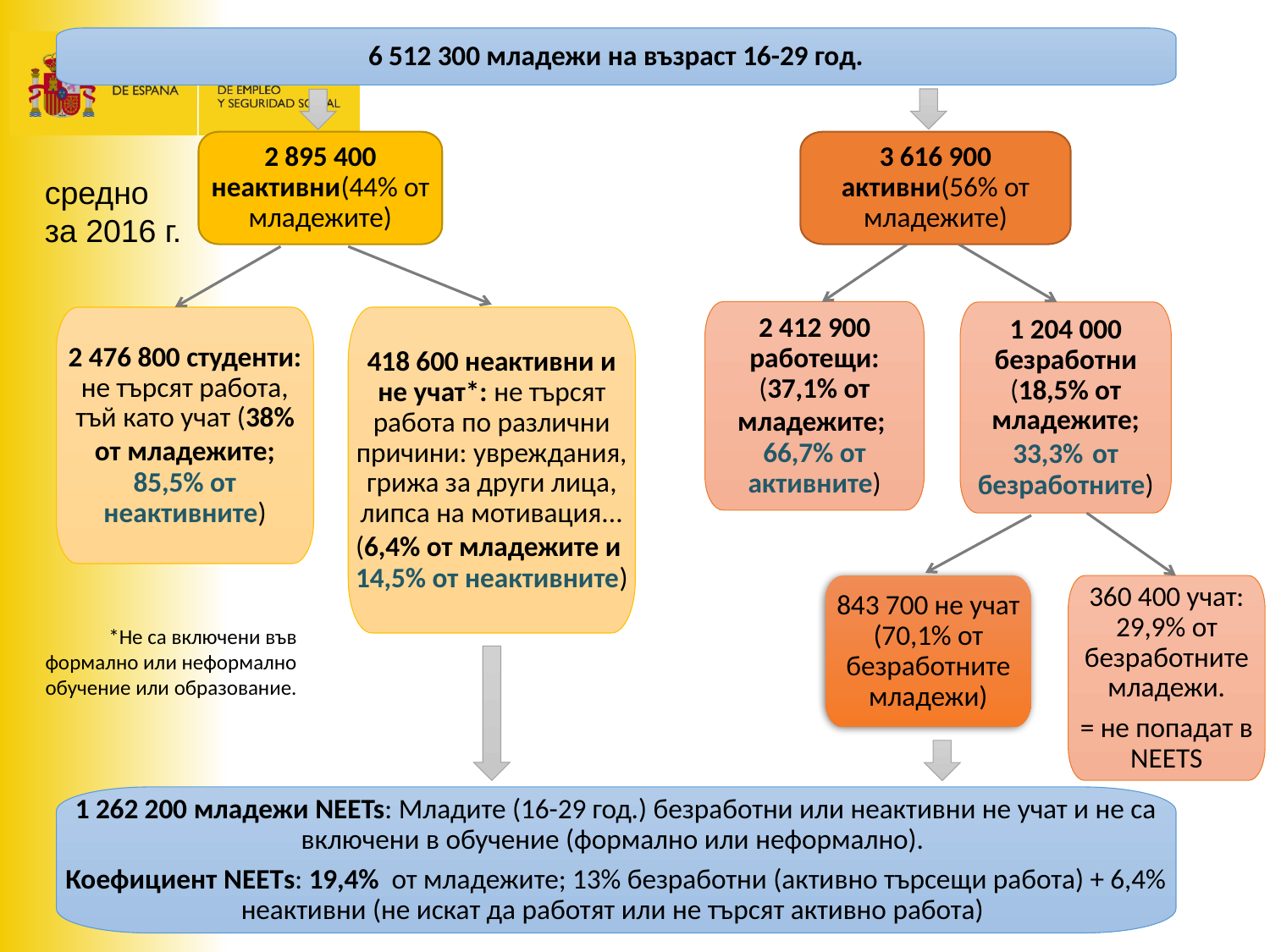

6 512 300 младежи на възраст 16-29 год.
2 895 400 неактивни(44% от младежите)
3 616 900 активни(56% от младежите)
2 412 900 работещи: (37,1% от младежите;  66,7% от активните)
1 204 000 безработни (18,5% от младежите; 33,3% от безработните)
2 476 800 студенти: не търсят работа, тъй като учат (38% от младежите; 85,5% от неактивните)
418 600 неактивни и не учат*: не търсят работа по различни причини: увреждания, грижа за други лица, липса на мотивация... (6,4% от младежите и  14,5% от неактивните)
360 400 учат: 29,9% от безработните младежи.
= не попадат в NEETS
843 700 не учат (70,1% от безработните младежи)
1 262 200 младежи NEETs: Младите (16-29 год.) безработни или неактивни не учат и не са включени в обучение (формално или неформално).
Коефициент NEETs: 19,4%  от младежите; 13% безработни (активно търсещи работа) + 6,4% неактивни (не искат да работят или не търсят активно работа)

*Не са включени във формално или неформално обучение или образование.

средно за 2016 г.
7